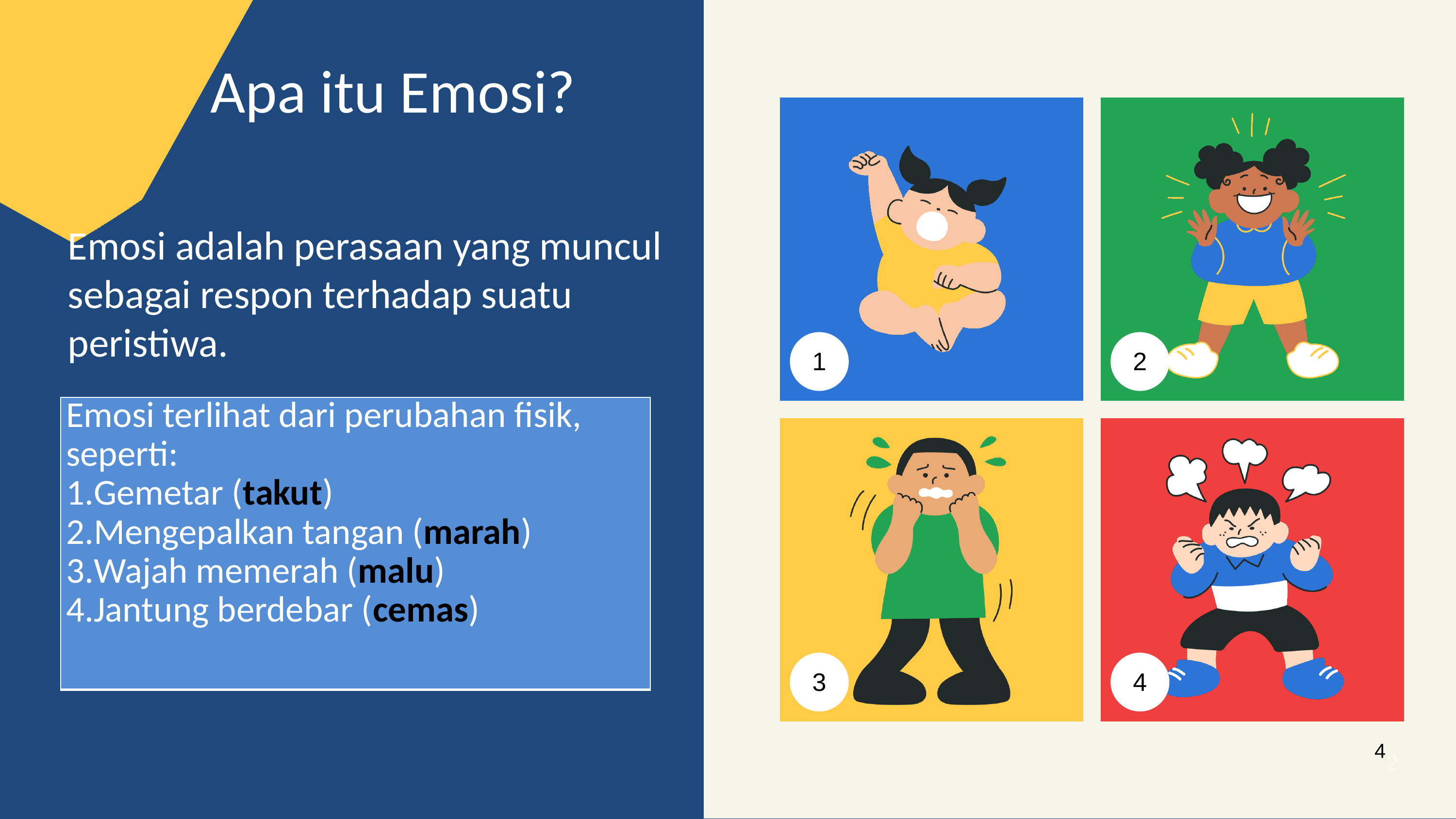

Apa itu Emosi?

Emosi adalah perasaan yang muncul sebagai respon terhadap suatu peristiwa.

1

2
| Emosi terlihat dari perubahan fisik, seperti: Gemetar (takut) Mengepalkan tangan (marah) Wajah memerah (malu) Jantung berdebar (cemas) |
| --- |

3

4
4
2